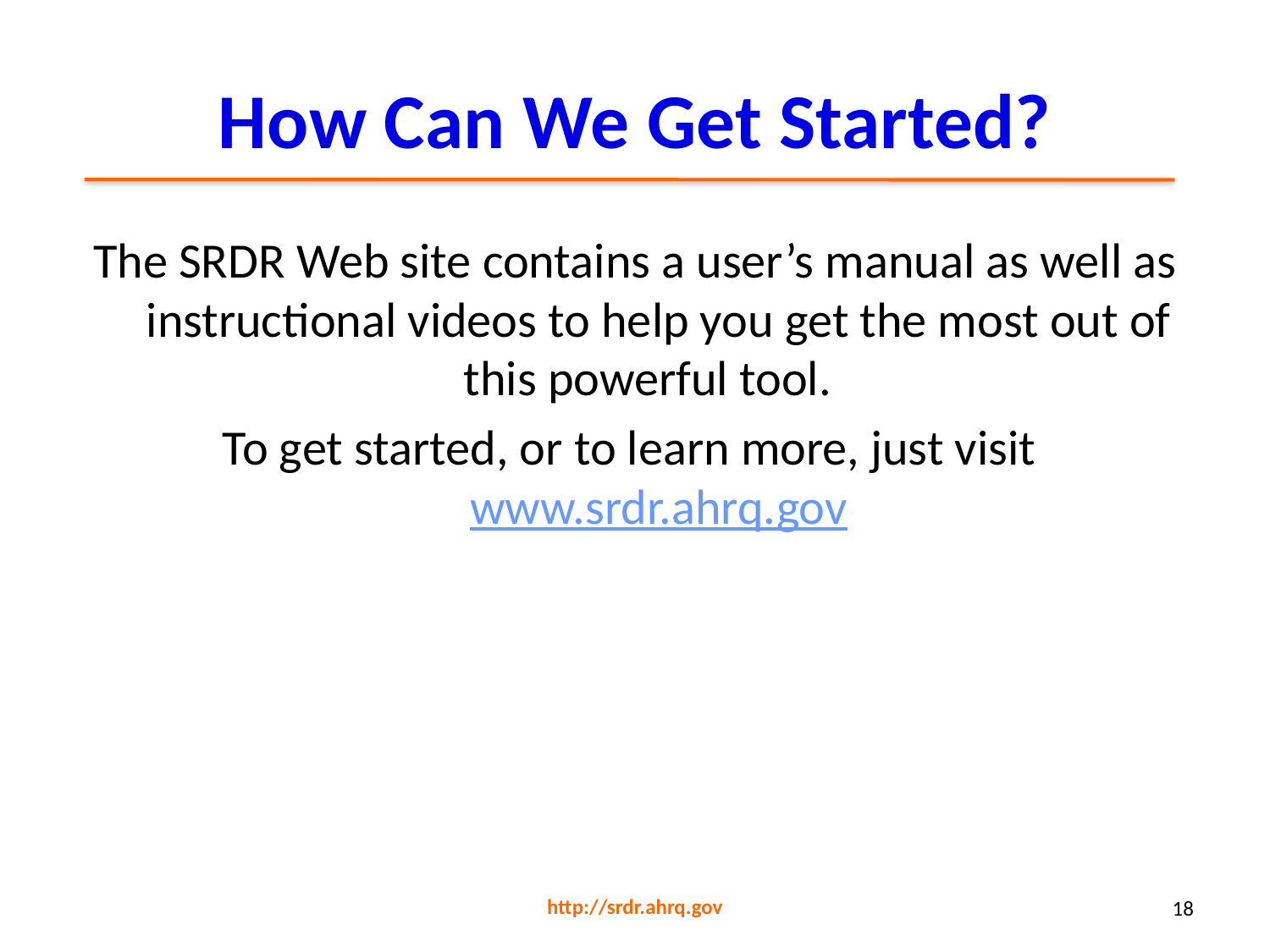

# How Can We Get Started?
The SRDR Web site contains a user’s manual as well as instructional videos to help you get the most out of this powerful tool.
To get started, or to learn more, just visit www.srdr.ahrq.gov
http://srdr.ahrq.gov
18